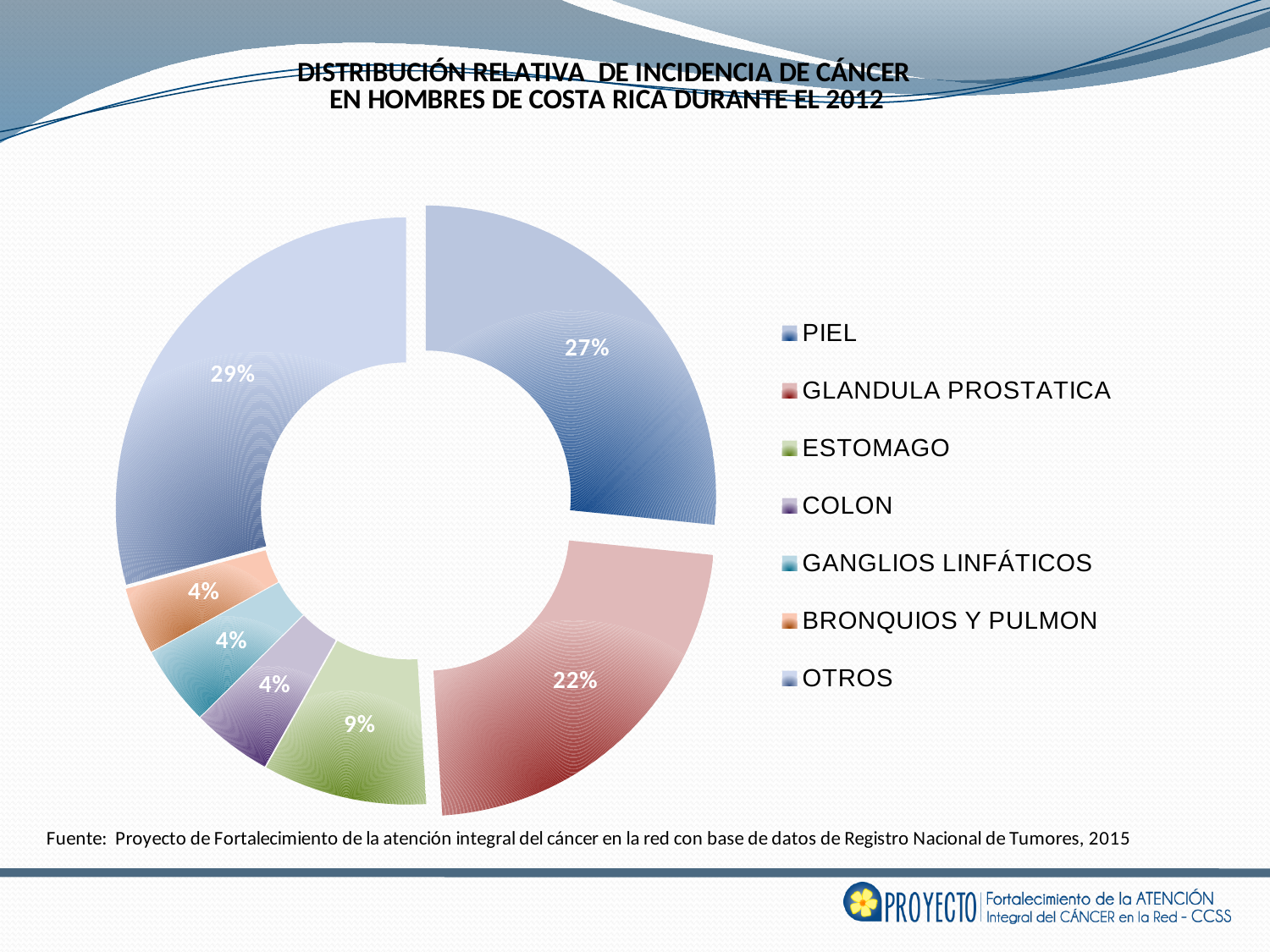

### Chart: DISTRIBUCIÓN RELATIVA  DE INCIDENCIA DE CÁNCER
EN HOMBRES DE COSTA RICA DURANTE EL 2012

| Category |  |
|---|---|
| PIEL | 1152.0 |
| GLANDULA PROSTATICA | 971.0 |
| ESTOMAGO | 395.0 |
| COLON | 192.0 |
| GANGLIOS LINFÁTICOS | 191.0 |
| BRONQUIOS Y PULMON | 161.0 |
| OTROS | 1268.0 |